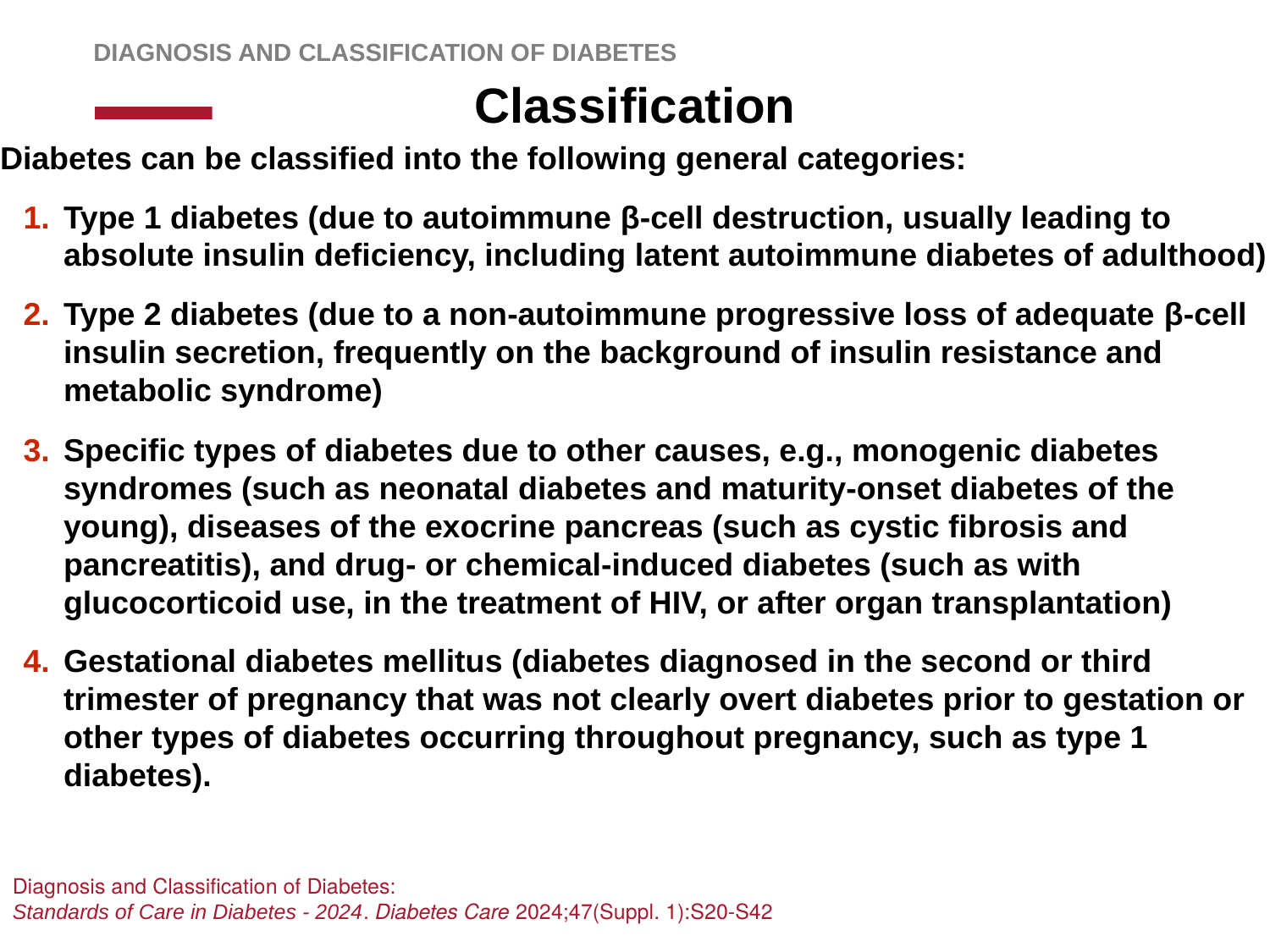

DIAGNOSIS AND CLASSIFICATION of Diabetes
# Classification
Diabetes can be classified into the following general categories:
Type 1 diabetes (due to autoimmune β-cell destruction, usually leading to absolute insulin deficiency, including latent autoimmune diabetes of adulthood)
Type 2 diabetes (due to a non-autoimmune progressive loss of adequate β-cell insulin secretion, frequently on the background of insulin resistance and metabolic syndrome)
Specific types of diabetes due to other causes, e.g., monogenic diabetes syndromes (such as neonatal diabetes and maturity-onset diabetes of the young), diseases of the exocrine pancreas (such as cystic fibrosis and pancreatitis), and drug- or chemical-induced diabetes (such as with glucocorticoid use, in the treatment of HIV, or after organ transplantation)
Gestational diabetes mellitus (diabetes diagnosed in the second or third trimester of pregnancy that was not clearly overt diabetes prior to gestation or other types of diabetes occurring throughout pregnancy, such as type 1 diabetes).
Diagnosis and Classification of Diabetes:
Standards of Care in Diabetes - 2024. Diabetes Care 2024;47(Suppl. 1):S20-S42